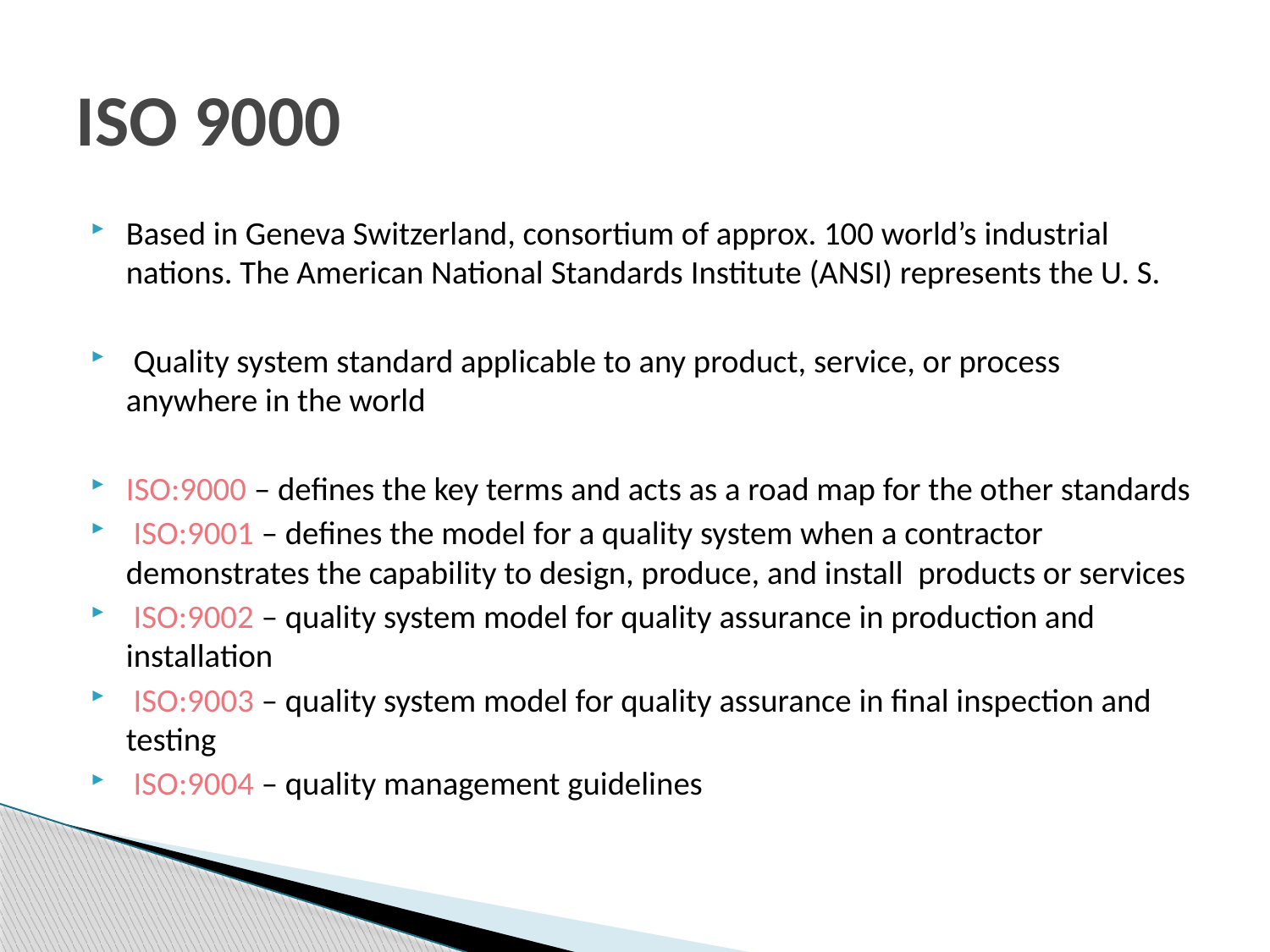

# ISO 9000
Based in Geneva Switzerland, consortium of approx. 100 world’s industrial nations. The American National Standards Institute (ANSI) represents the U. S.

 Quality system standard applicable to any product, service, or process anywhere in the world

ISO:9000 – defines the key terms and acts as a road map for the other standards
 ISO:9001 – defines the model for a quality system when a contractor demonstrates the capability to design, produce, and install  products or services
 ISO:9002 – quality system model for quality assurance in production and installation
 ISO:9003 – quality system model for quality assurance in final inspection and testing
 ISO:9004 – quality management guidelines